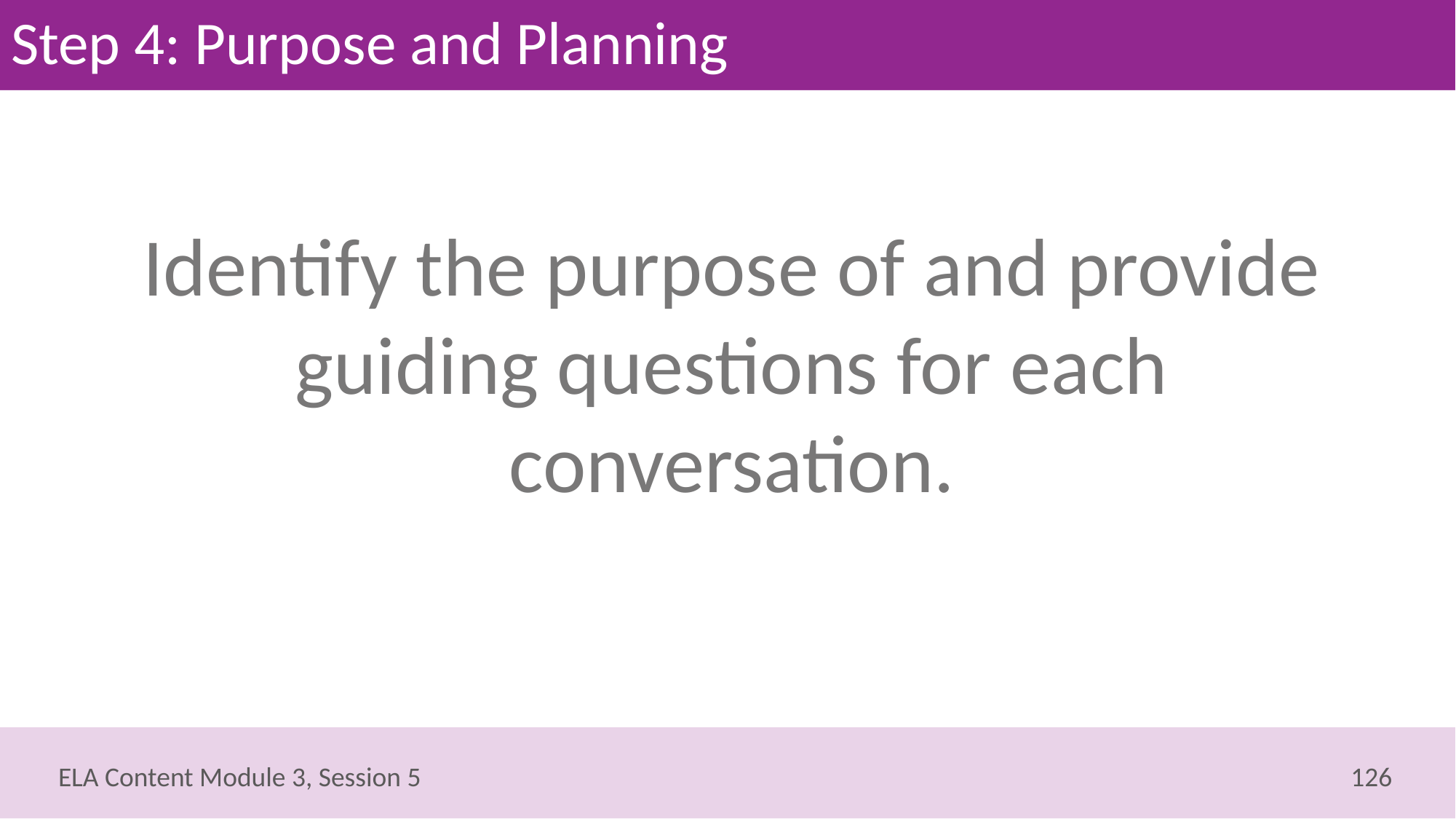

# Step 4: Purpose and Planning
Identify the purpose of and provide guiding questions for each conversation.
126